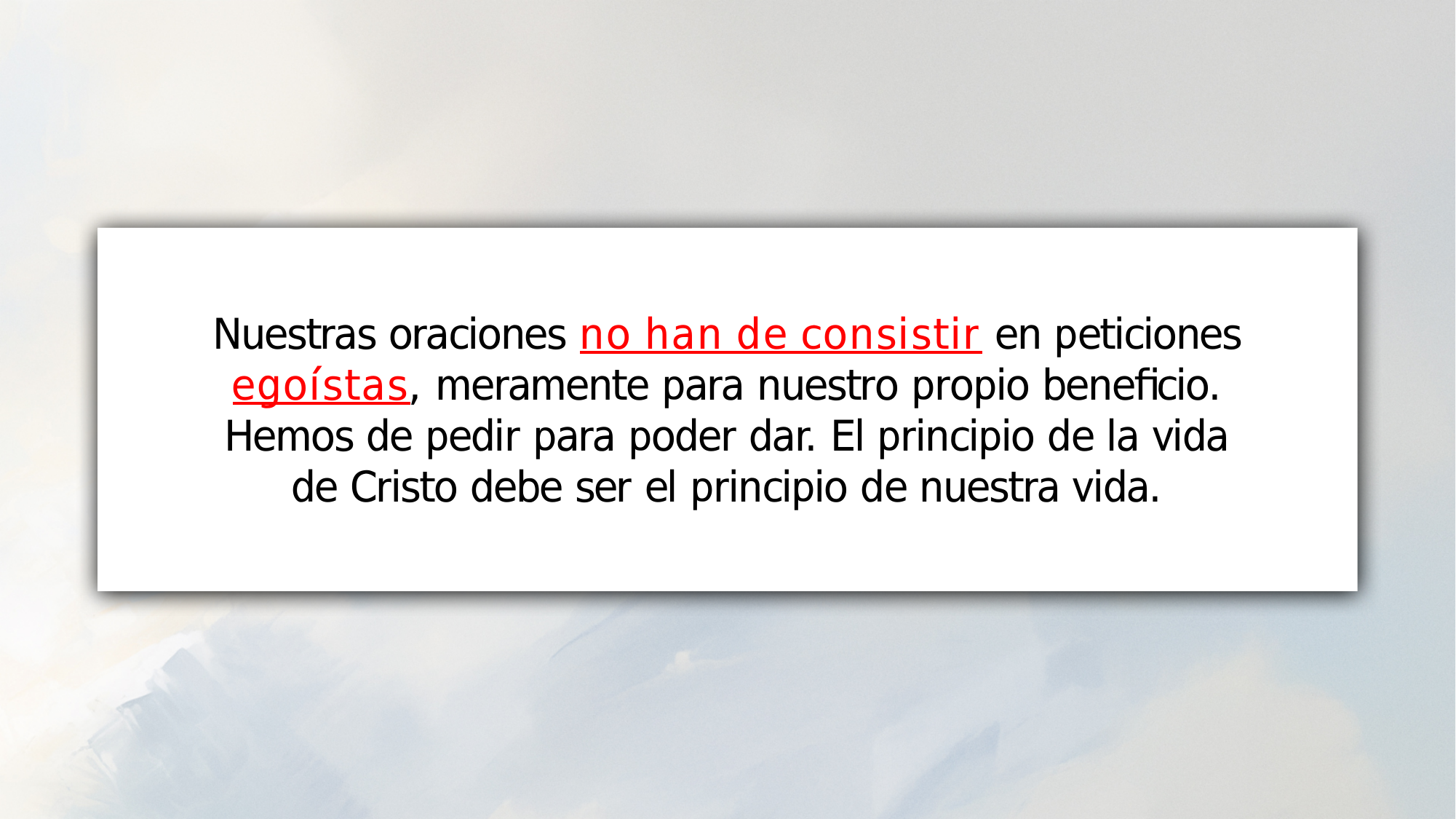

Nuestras oraciones no han de consistir en peticiones egoístas, meramente para nuestro propio beneficio. Hemos de pedir para poder dar. El principio de la vida de Cristo debe ser el principio de nuestra vida.